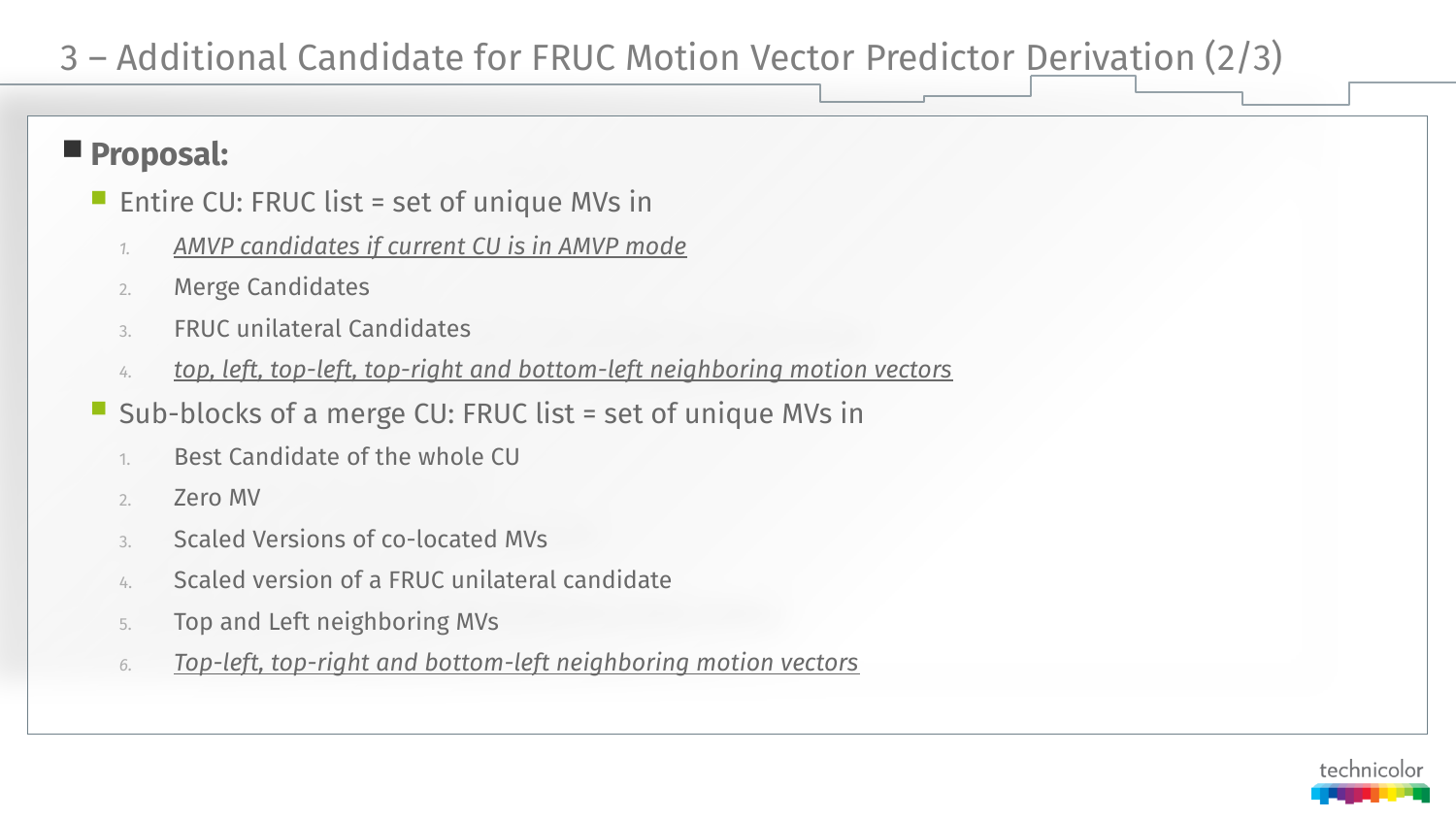

# 3 – Additional Candidate for FRUC Motion Vector Predictor Derivation (2/3)
Proposal:
Entire CU: FRUC list = set of unique MVs in
AMVP candidates if current CU is in AMVP mode
Merge Candidates
FRUC unilateral Candidates
top, left, top-left, top-right and bottom-left neighboring motion vectors
Sub-blocks of a merge CU: FRUC list = set of unique MVs in
Best Candidate of the whole CU
Zero MV
Scaled Versions of co-located MVs
Scaled version of a FRUC unilateral candidate
Top and Left neighboring MVs
Top-left, top-right and bottom-left neighboring motion vectors